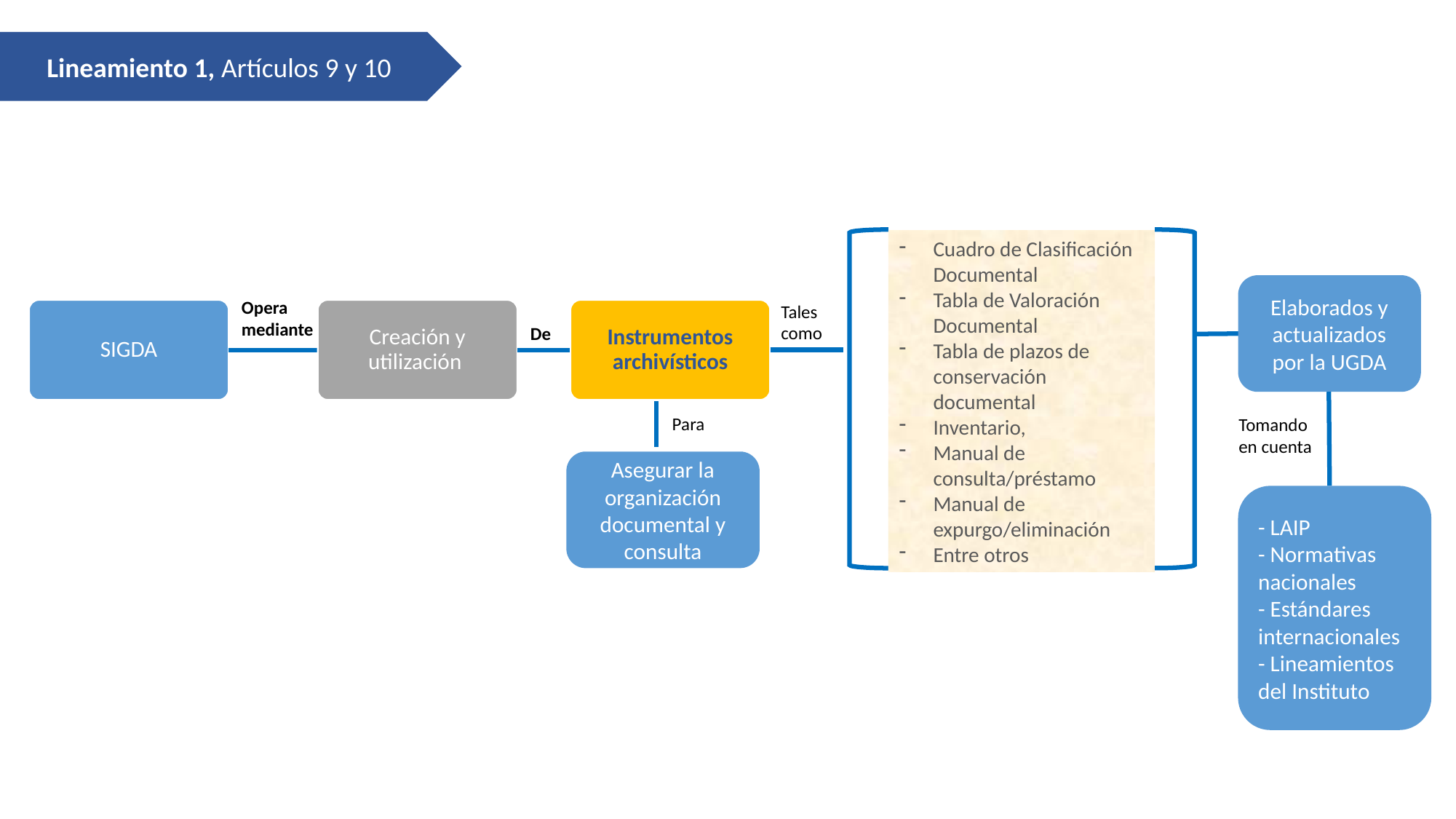

Lineamiento 1, Artículos 9 y 10

Cuadro de Clasificación Documental
Tabla de Valoración Documental
Tabla de plazos de conservación documental
Inventario,
Manual de consulta/préstamo
Manual de expurgo/eliminación
Entre otros
Elaborados y actualizados por la UGDA
Opera mediante
Tales como
SIGDA
Creación y utilización
Instrumentos archivísticos
De

Para
Tomando en cuenta
Asegurar la organización documental y consulta
- LAIP
- Normativas nacionales
- Estándares internacionales
- Lineamientos del Instituto